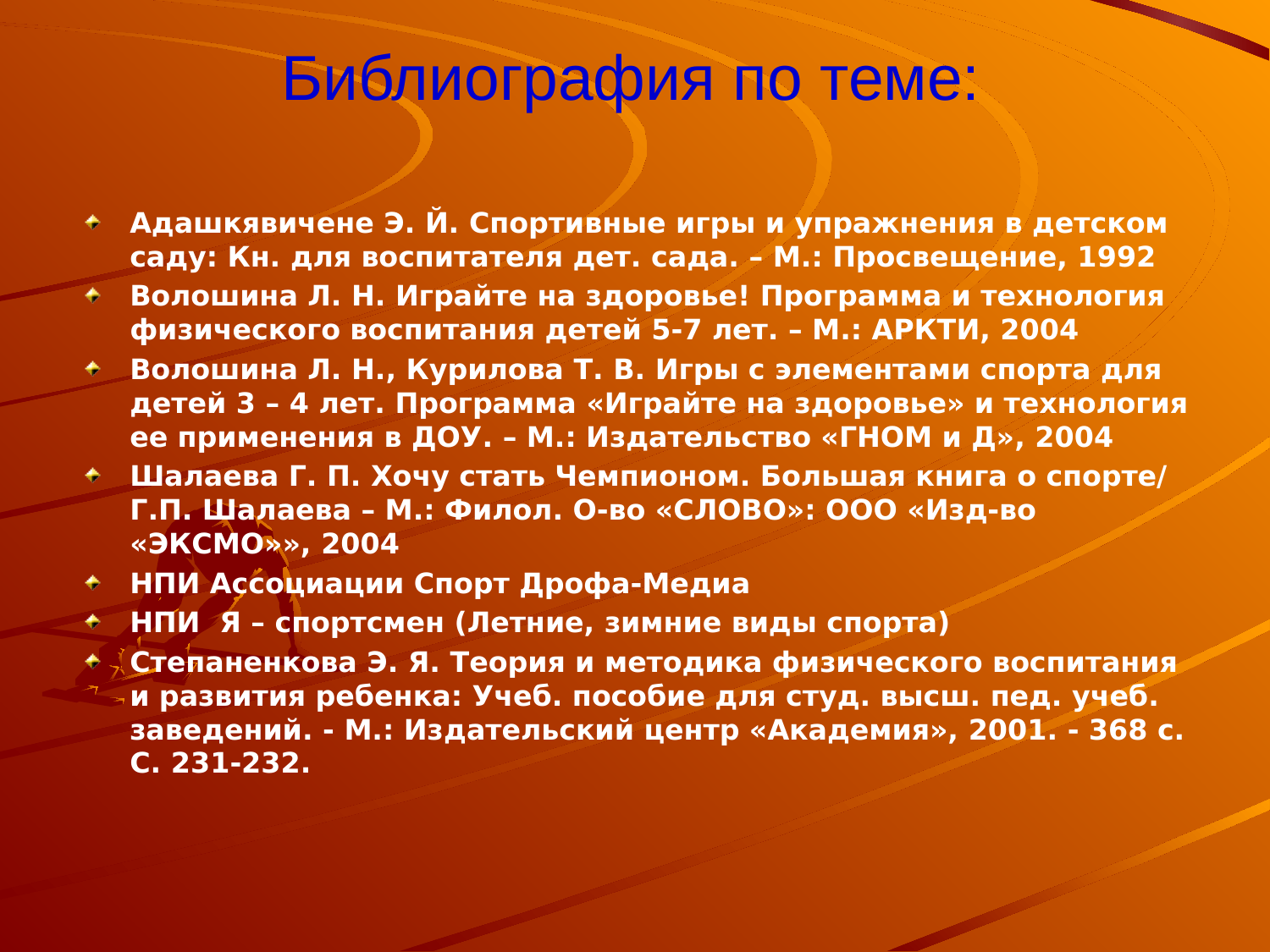

# Библиография по теме:
Адашкявичене Э. Й. Спортивные игры и упражнения в детском саду: Кн. для воспитателя дет. сада. – М.: Просвещение, 1992
Волошина Л. Н. Играйте на здоровье! Программа и технология физического воспитания детей 5-7 лет. – М.: АРКТИ, 2004
Волошина Л. Н., Курилова Т. В. Игры с элементами спорта для детей 3 – 4 лет. Программа «Играйте на здоровье» и технология ее применения в ДОУ. – М.: Издательство «ГНОМ и Д», 2004
Шалаева Г. П. Хочу стать Чемпионом. Большая книга о спорте/ Г.П. Шалаева – М.: Филол. О-во «СЛОВО»: ООО «Изд-во «ЭКСМО»», 2004
НПИ Ассоциации Спорт Дрофа-Медиа
НПИ  Я – спортсмен (Летние, зимние виды спорта)
Степаненкова Э. Я. Теория и методика физического воспитания и развития ребен­ка: Учеб. пособие для студ. высш. пед. учеб. заведений. - М.: Из­дательский центр «Академия», 2001. - 368 с. С. 231-232.